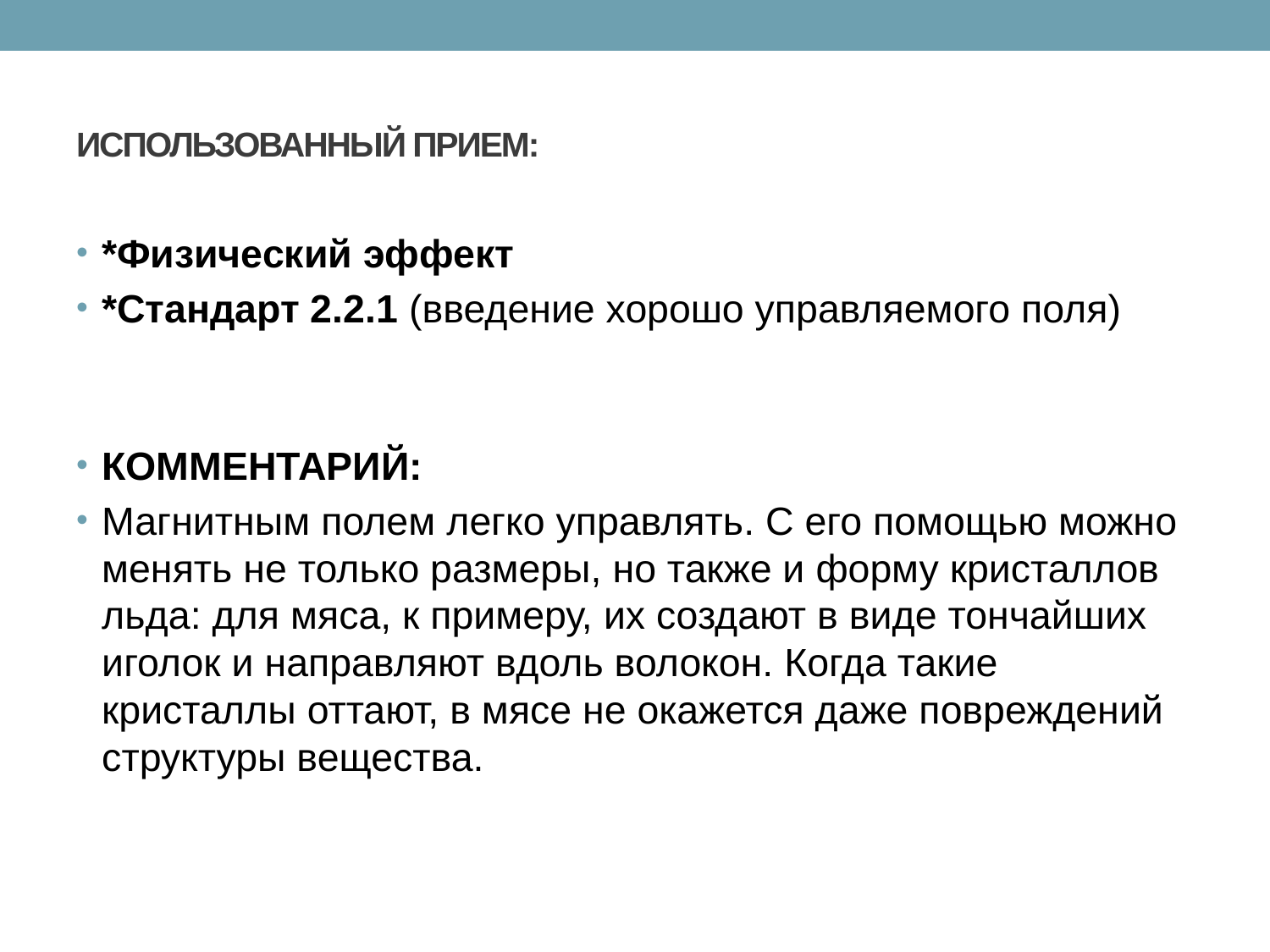

# ИСПОЛЬЗОВАННЫЙ ПРИЕМ:
*Физический эффект
*Стандарт 2.2.1 (введение хорошо управляемого поля)

КОММЕНТАРИЙ:
Магнитным полем легко управлять. С его помощью можно менять не только размеры, но также и форму кристаллов льда: для мяса, к примеру, их создают в виде тончайших иголок и направляют вдоль волокон. Когда такие кристаллы оттают, в мясе не окажется даже повреждений структуры вещества.